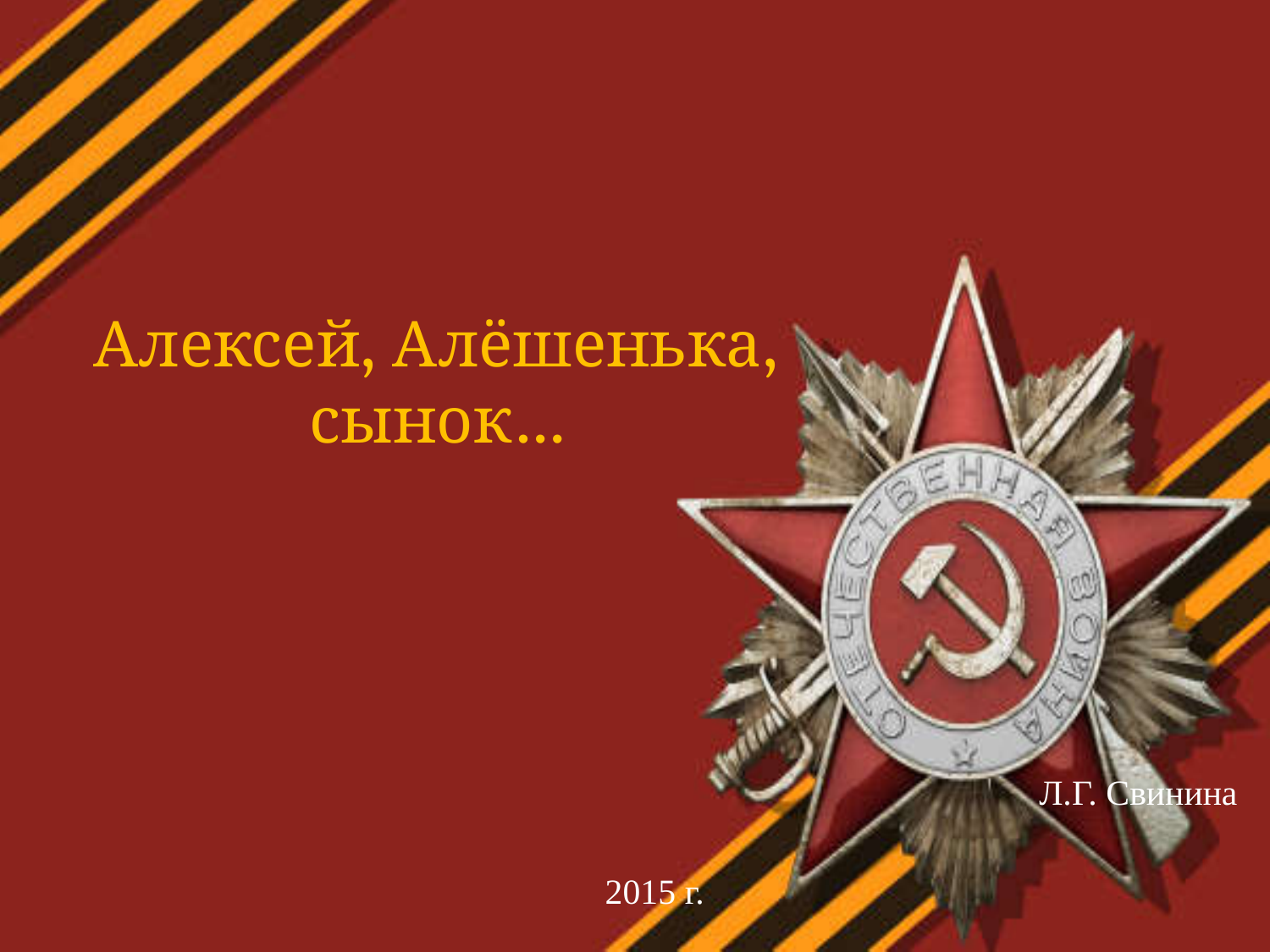

# Алексей, Алёшенька, сынок…
Л.Г. Свинина

2015 г.